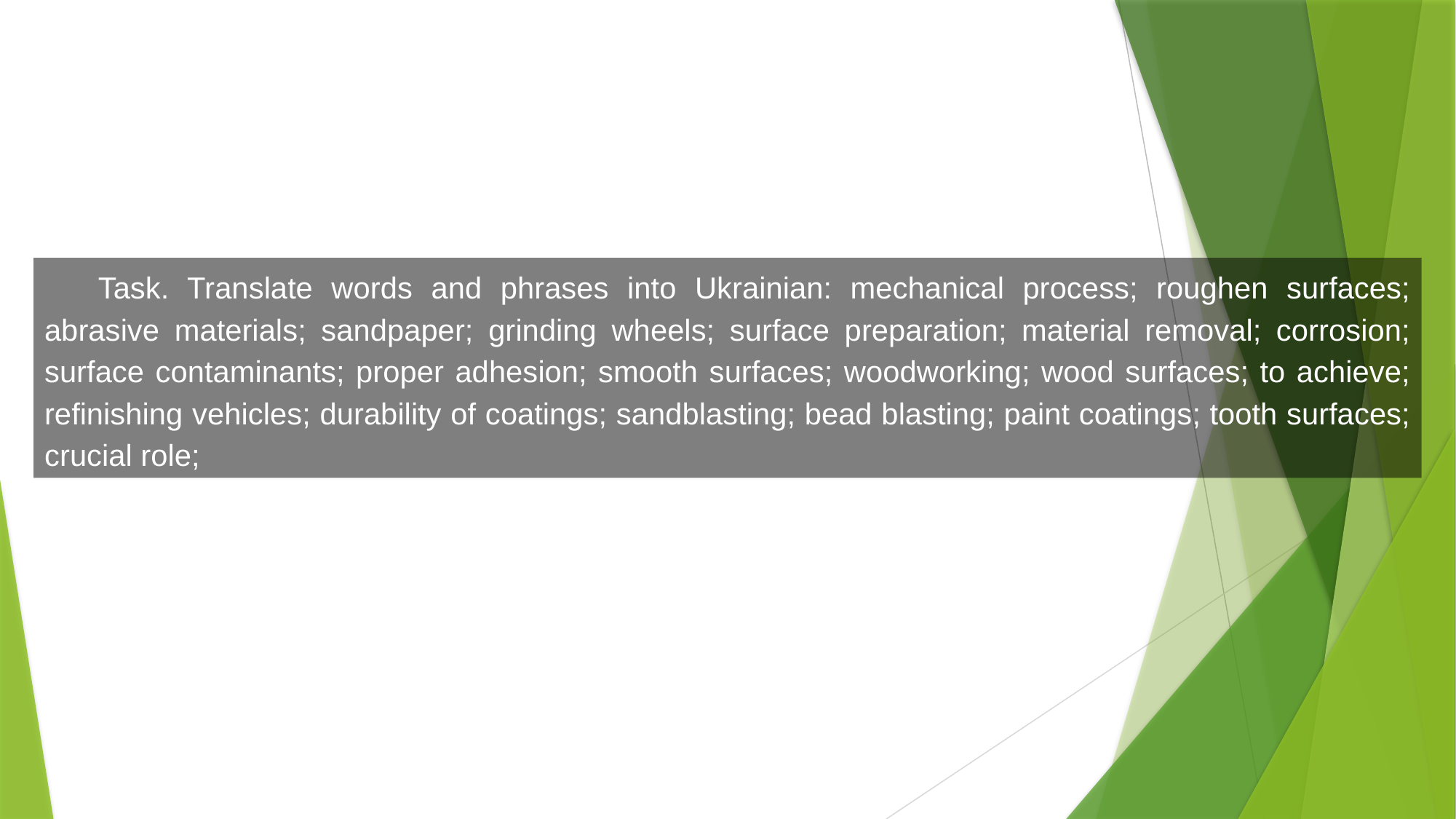

Task. Translate words and phrases into Ukrainian: mechanical process; roughen surfaces; abrasive materials; sandpaper; grinding wheels; surface preparation; material removal; corrosion; surface contaminants; proper adhesion; smooth surfaces; woodworking; wood surfaces; to achieve; refinishing vehicles; durability of coatings; sandblasting; bead blasting; paint coatings; tooth surfaces; crucial role;